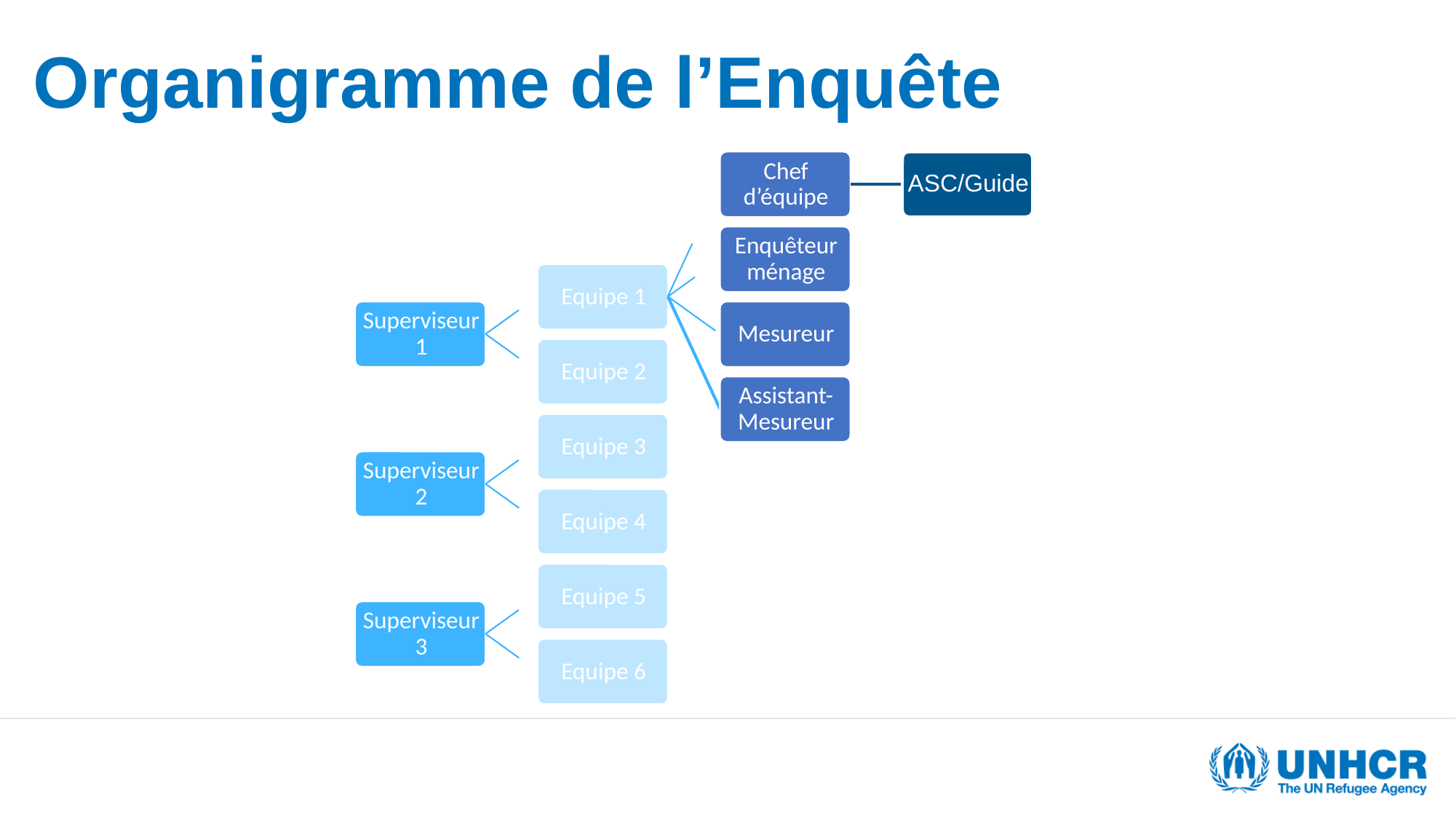

# Organigramme de l’Enquête
Superviseur 1

Equipe 1

Chef d’équipe

ASC/Guide

Enquêteur ménage

Mesureur

Assistant-Mesureur

Equipe 2
Superviseur 2

Equipe 3

Equipe 4
Superviseur 3

Equipe 5

Equipe 6